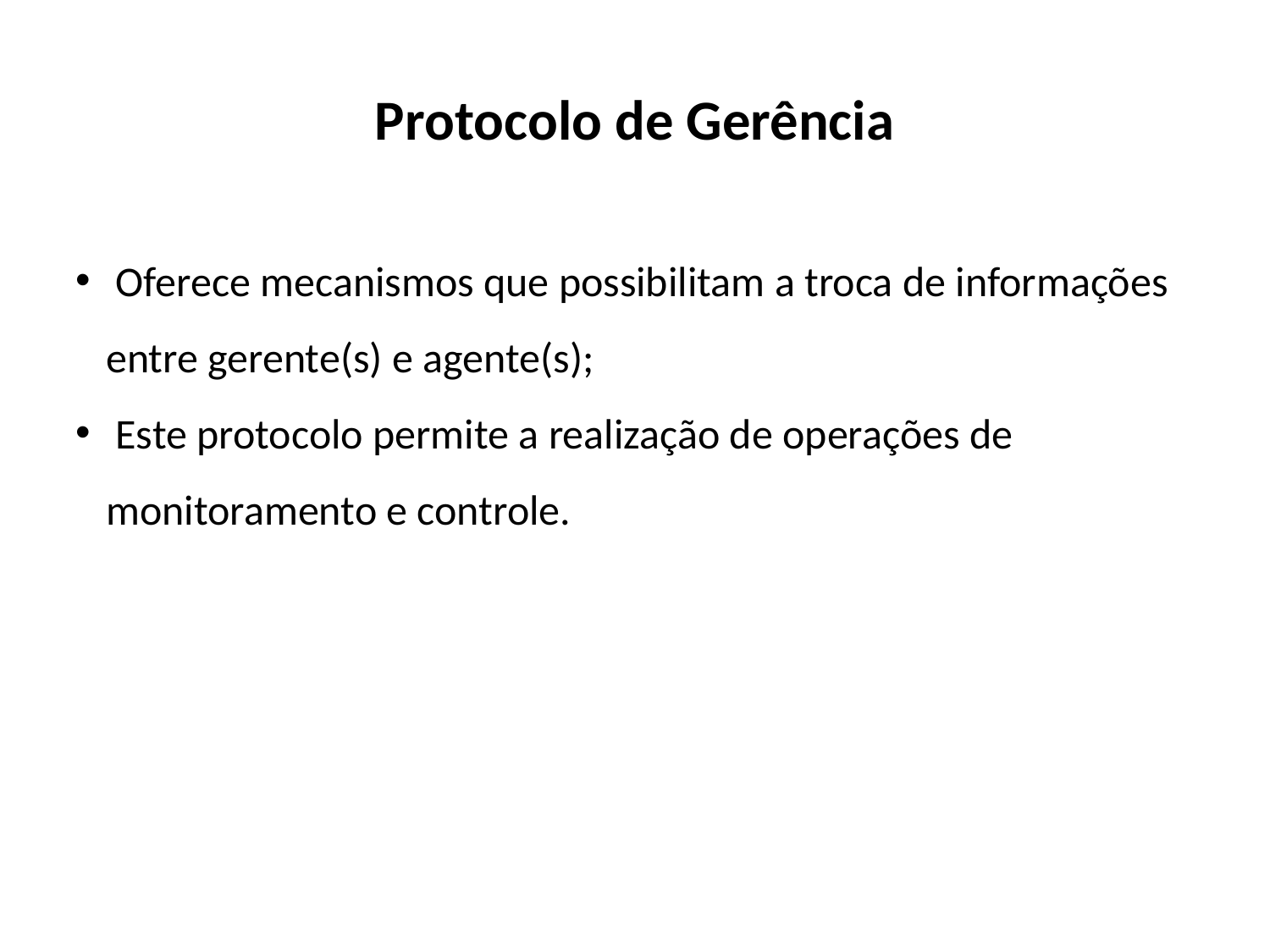

Protocolo de Gerência
 Oferece mecanismos que possibilitam a troca de informações entre gerente(s) e agente(s);
 Este protocolo permite a realização de operações de monitoramento e controle.